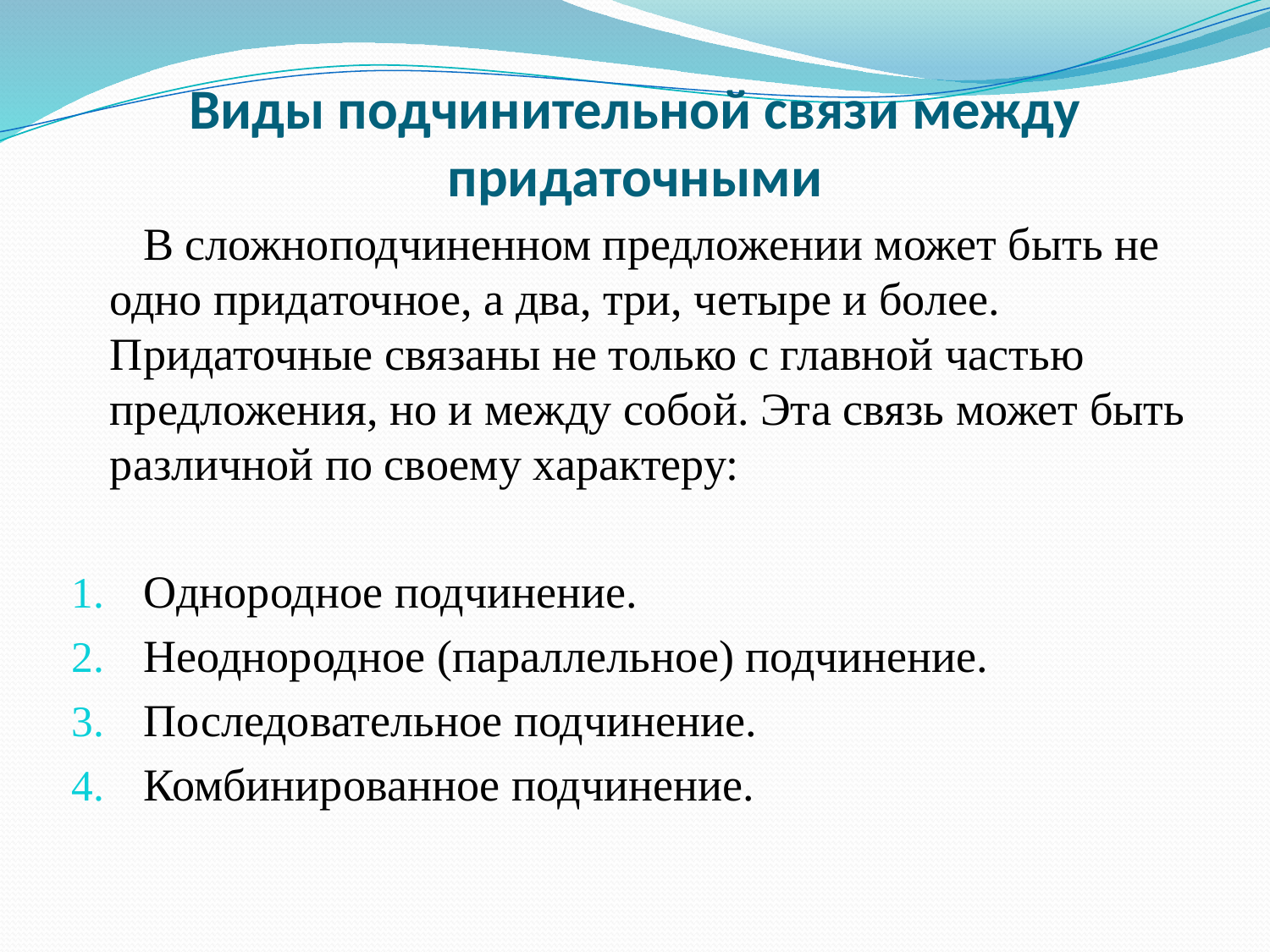

# Виды подчинительной связи между придаточными
      В сложноподчиненном предложении может быть не одно придаточное, а два, три, четыре и более. Придаточные связаны не только с главной частью предложения, но и между собой. Эта связь может быть различной по своему характеру:

Однородное подчинение.
Неоднородное (параллельное) подчинение.
Последовательное подчинение.
Комбинированное подчинение.